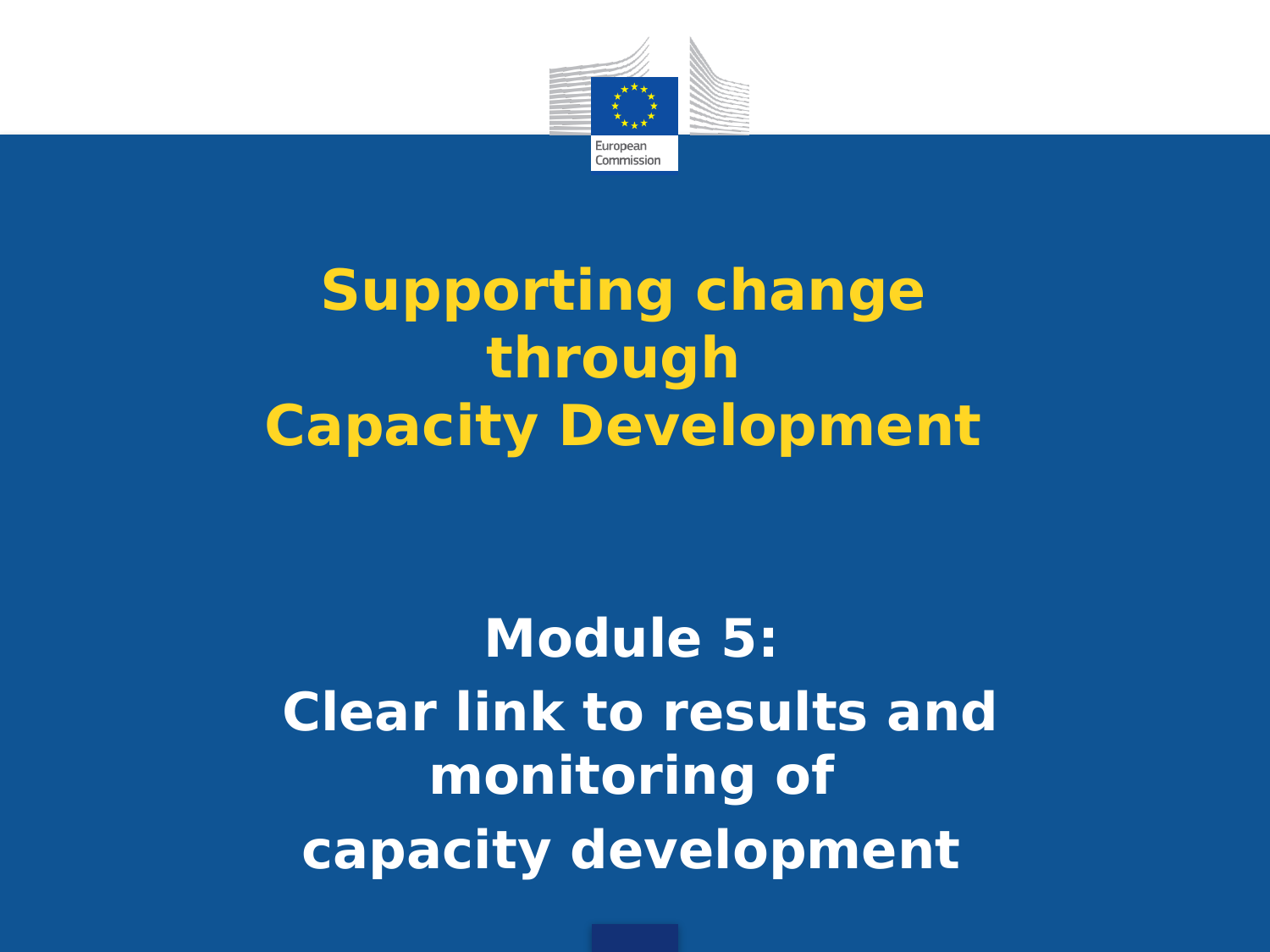

# Supporting change through Capacity Development
Module 5:
Clear link to results and monitoring of
capacity development